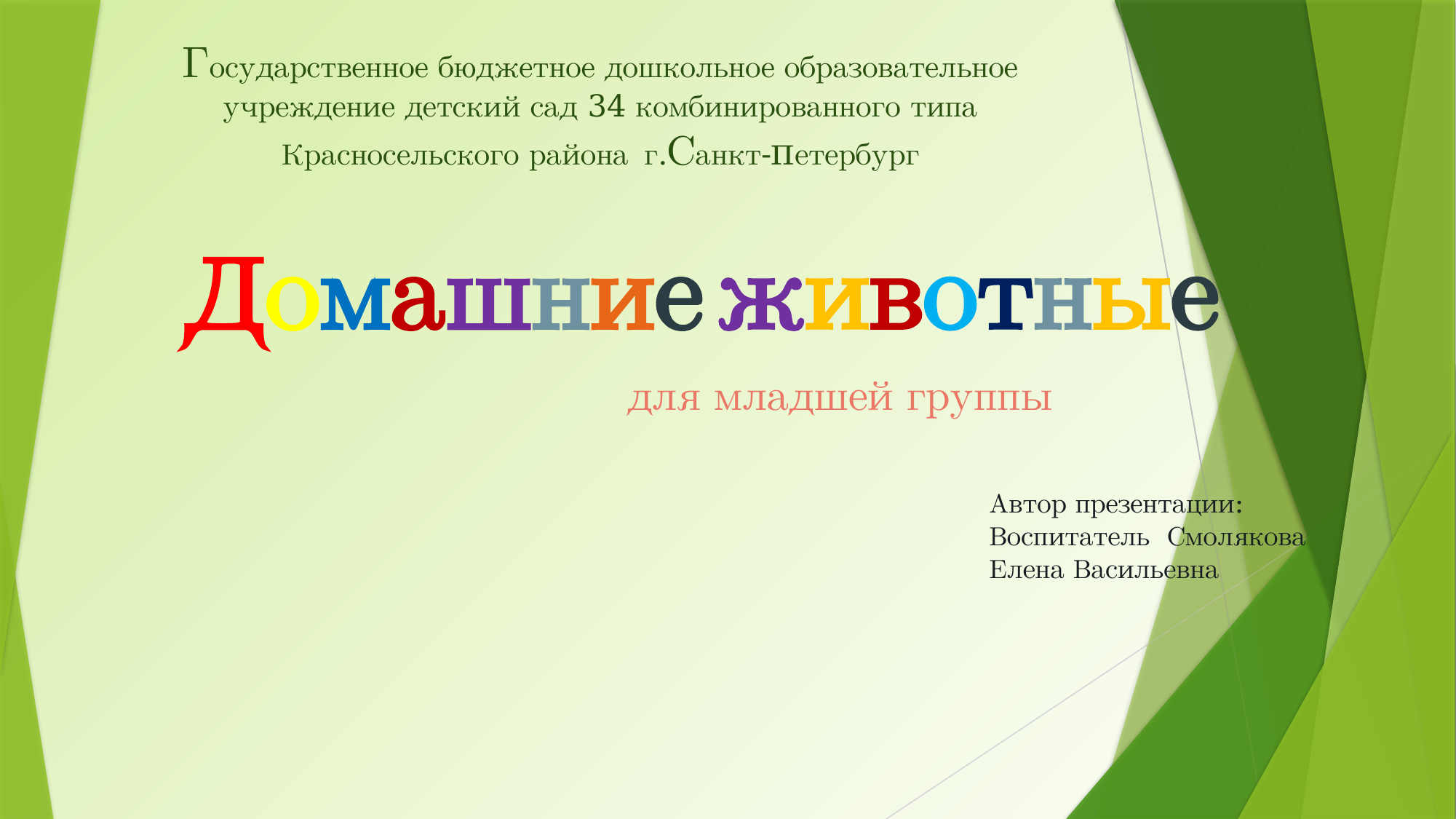

# Государственное бюджетное дошкольное образовательное учреждение детский сад 34 комбинированного типа Красносельского района  г.Санкт-петербург
животные
Домашние

для младшей группы
Автор презентации: Воспитатель  Смолякова Елена Васильевна